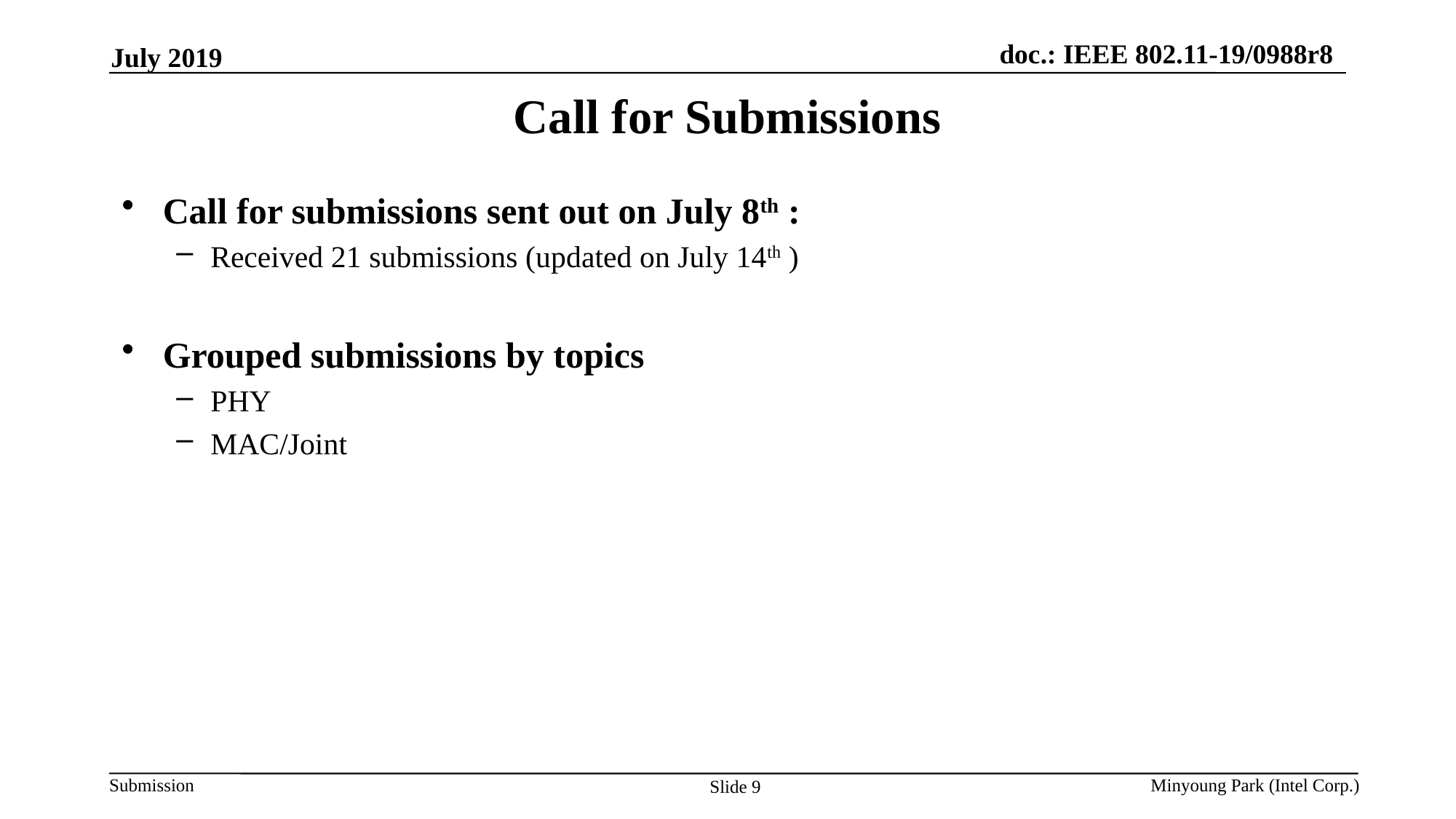

July 2019
# Call for Submissions
Call for submissions sent out on July 8th :
Received 21 submissions (updated on July 14th )

Grouped submissions by topics
PHY
MAC/Joint

Minyoung Park (Intel Corp.)
Slide 9